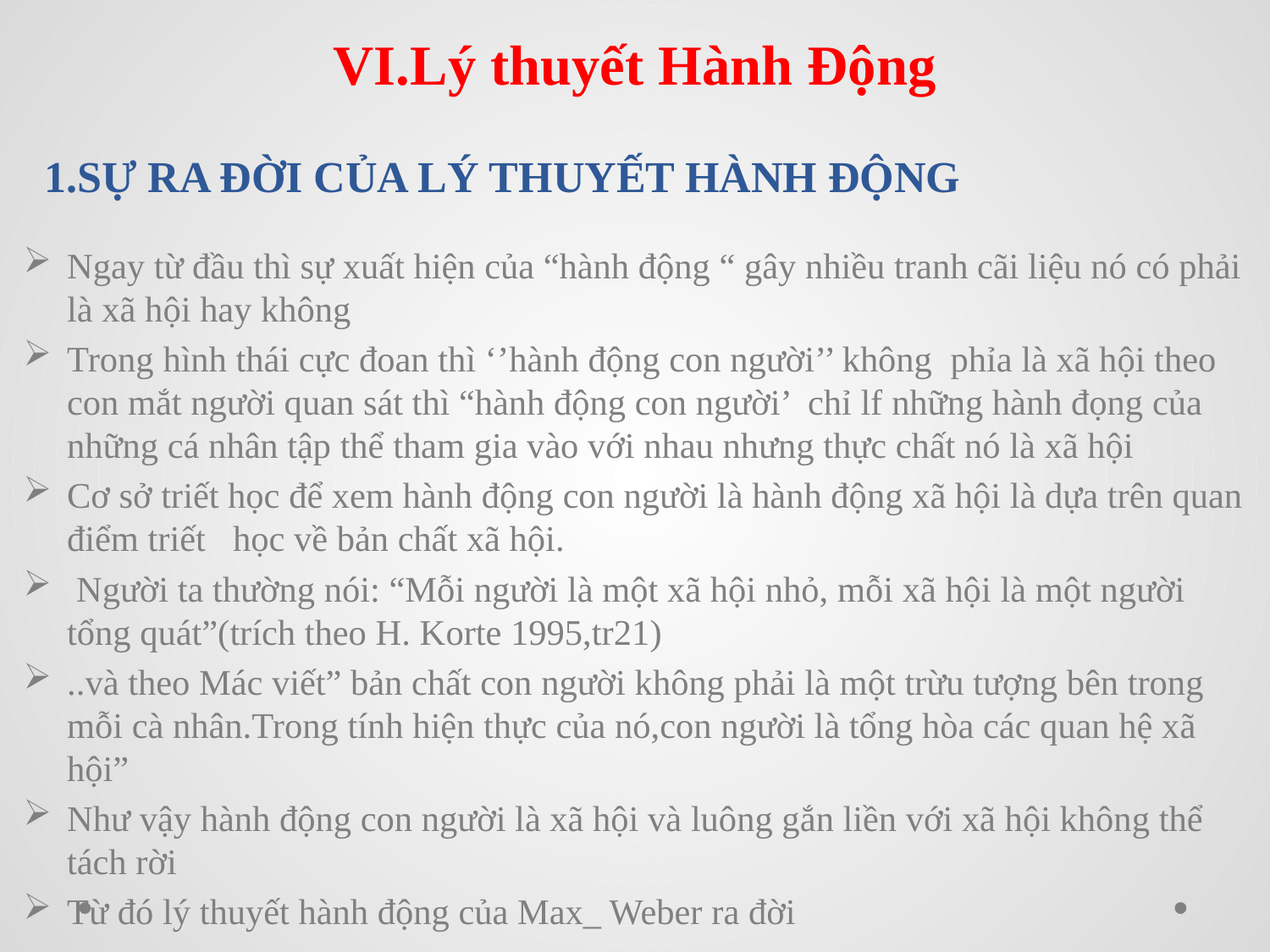

VI.Lý thuyết Hành Động
1.Sự ra đời của Lý thuyết hành động

Ngay từ đầu thì sự xuất hiện của “hành động “ gây nhiều tranh cãi liệu nó có phải là xã hội hay không
Trong hình thái cực đoan thì ‘’hành động con người’’ không  phỉa là xã hội theo con mắt người quan sát thì “hành động con người’  chỉ lf những hành đọng của những cá nhân tập thể tham gia vào với nhau nhưng thực chất nó là xã hội
Cơ sở triết học để xem hành động con người là hành động xã hội là dựa trên quan điểm triết   học về bản chất xã hội.
 Người ta thường nói: “Mỗi người là một xã hội nhỏ, mỗi xã hội là một người tổng quát”(trích theo H. Korte 1995,tr21)
..và theo Mác viết” bản chất con người không phải là một trừu tượng bên trong mỗi cà nhân.Trong tính hiện thực của nó,con người là tổng hòa các quan hệ xã hội”
Như vậy hành động con người là xã hội và luông gắn liền với xã hội không thể tách rời
Từ đó lý thuyết hành động của Max_ Weber ra đời